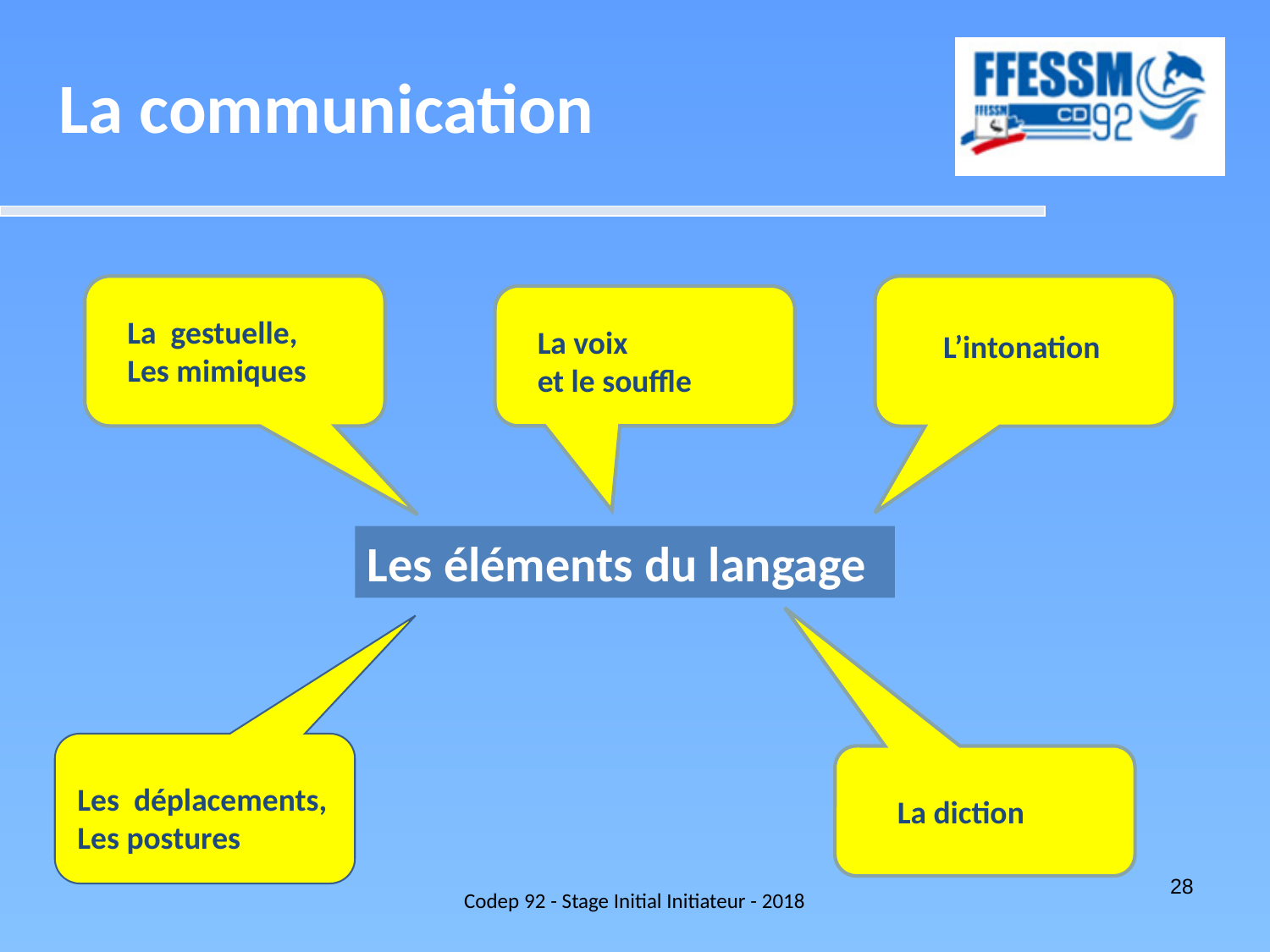

La communication

La  gestuelle,
Les mimiques
La voix
et le souffle
L’intonation
Les éléments du langage

Les  déplacements,
Les postures
La diction
Codep 92 - Stage Initial Initiateur - 2018
28